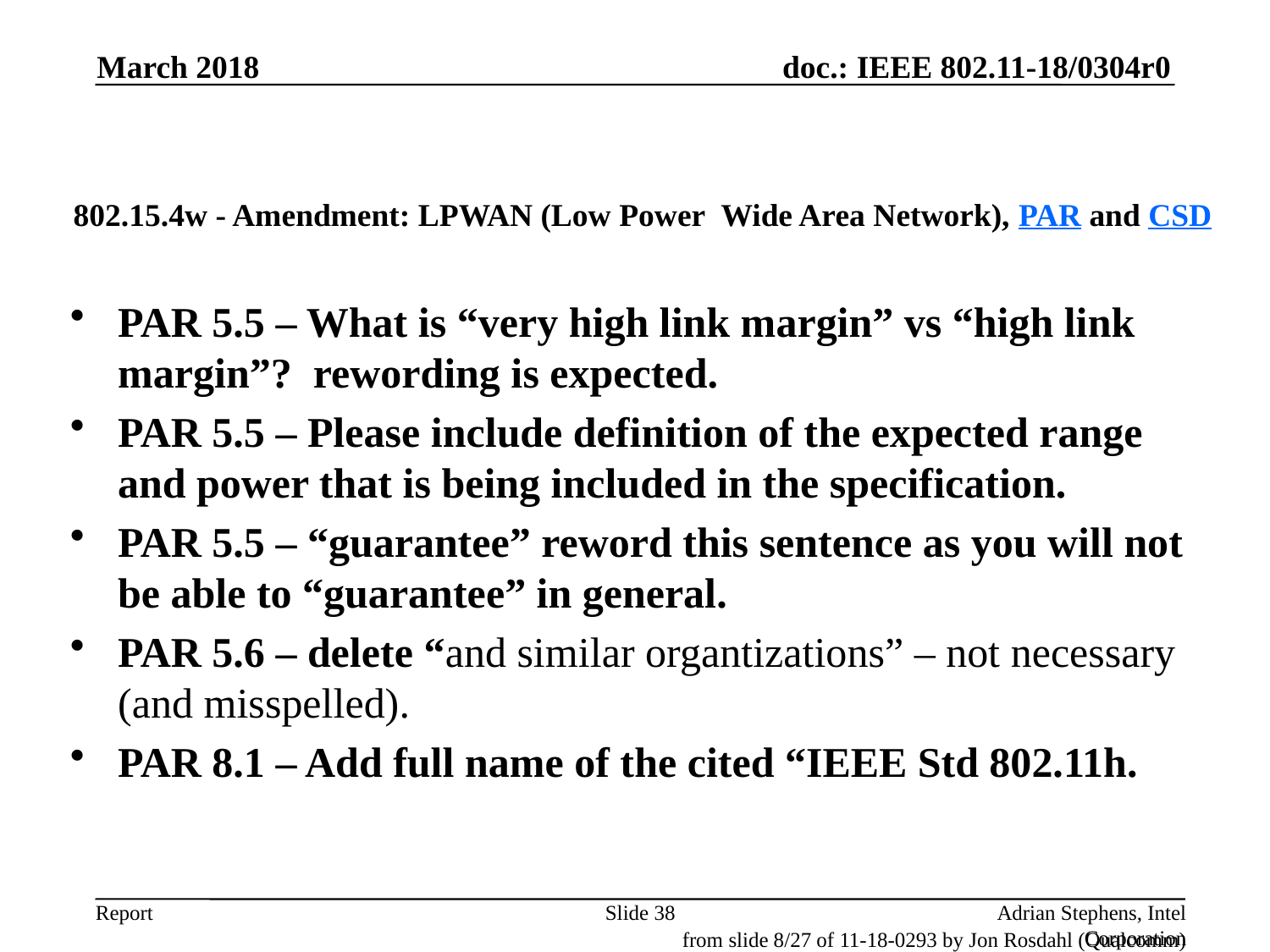

March 2018
# 802.15.4w - Amendment: LPWAN (Low Power  Wide Area Network), PAR and CSD
PAR 5.5 – What is “very high link margin” vs “high link margin”?  rewording is expected.
PAR 5.5 – Please include definition of the expected range and power that is being included in the specification.
PAR 5.5 – “guarantee” reword this sentence as you will not be able to “guarantee” in general.
PAR 5.6 – delete “and similar organtizations” – not necessary (and misspelled).
PAR 8.1 – Add full name of the cited “IEEE Std 802.11h.

Slide 38
Adrian Stephens, Intel Corporation
from slide 8/27 of 11-18-0293 by Jon Rosdahl (Qualcomm)